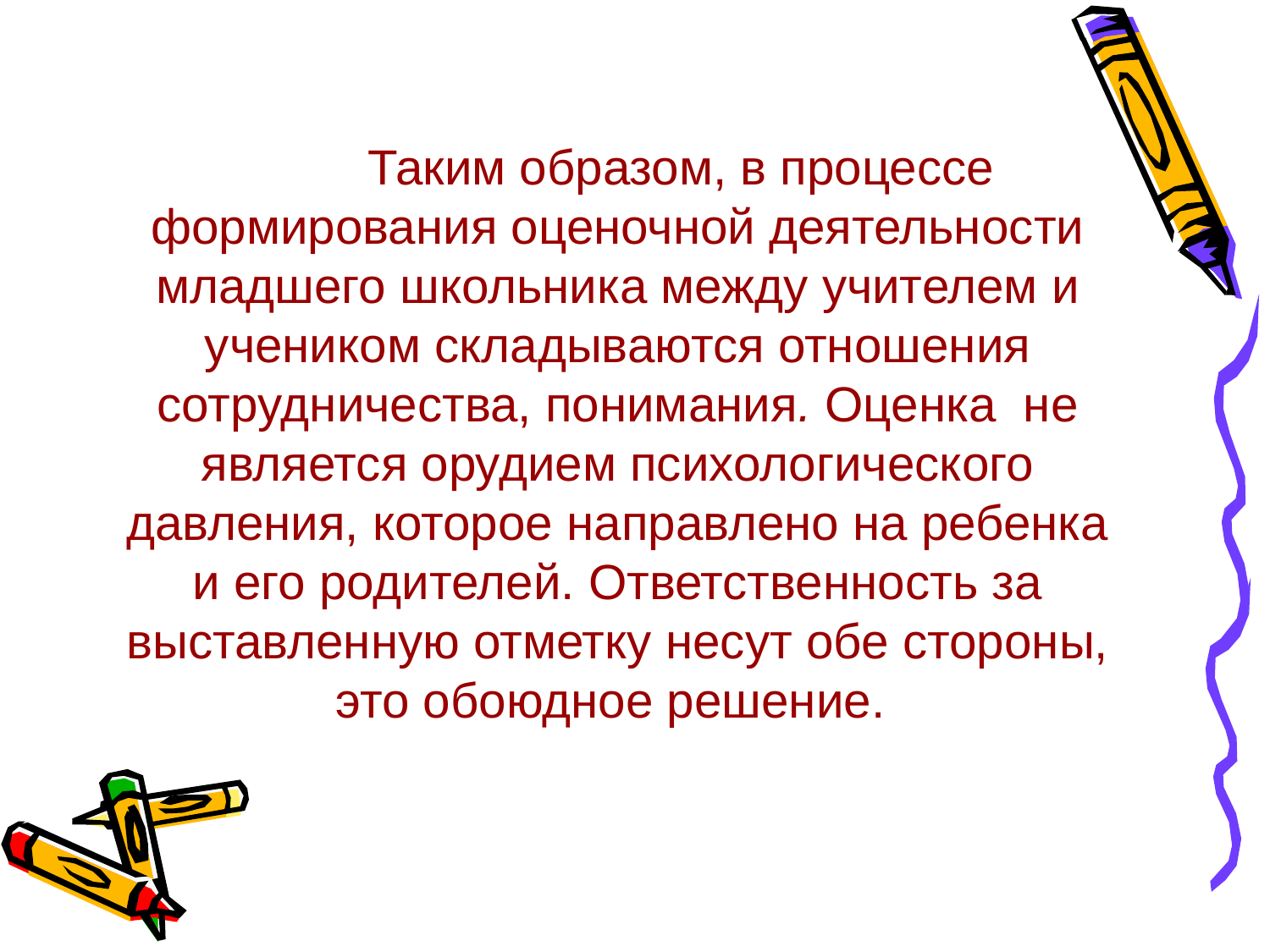

Таким образом, в процессе формирования оценочной деятельности младшего школьника между учителем и учеником складываются отношения сотрудничества, понимания. Оценка  не является орудием психологического давления, которое направлено на ребенка и его родителей. Ответственность за выставленную отметку несут обе стороны, это обоюдное решение.